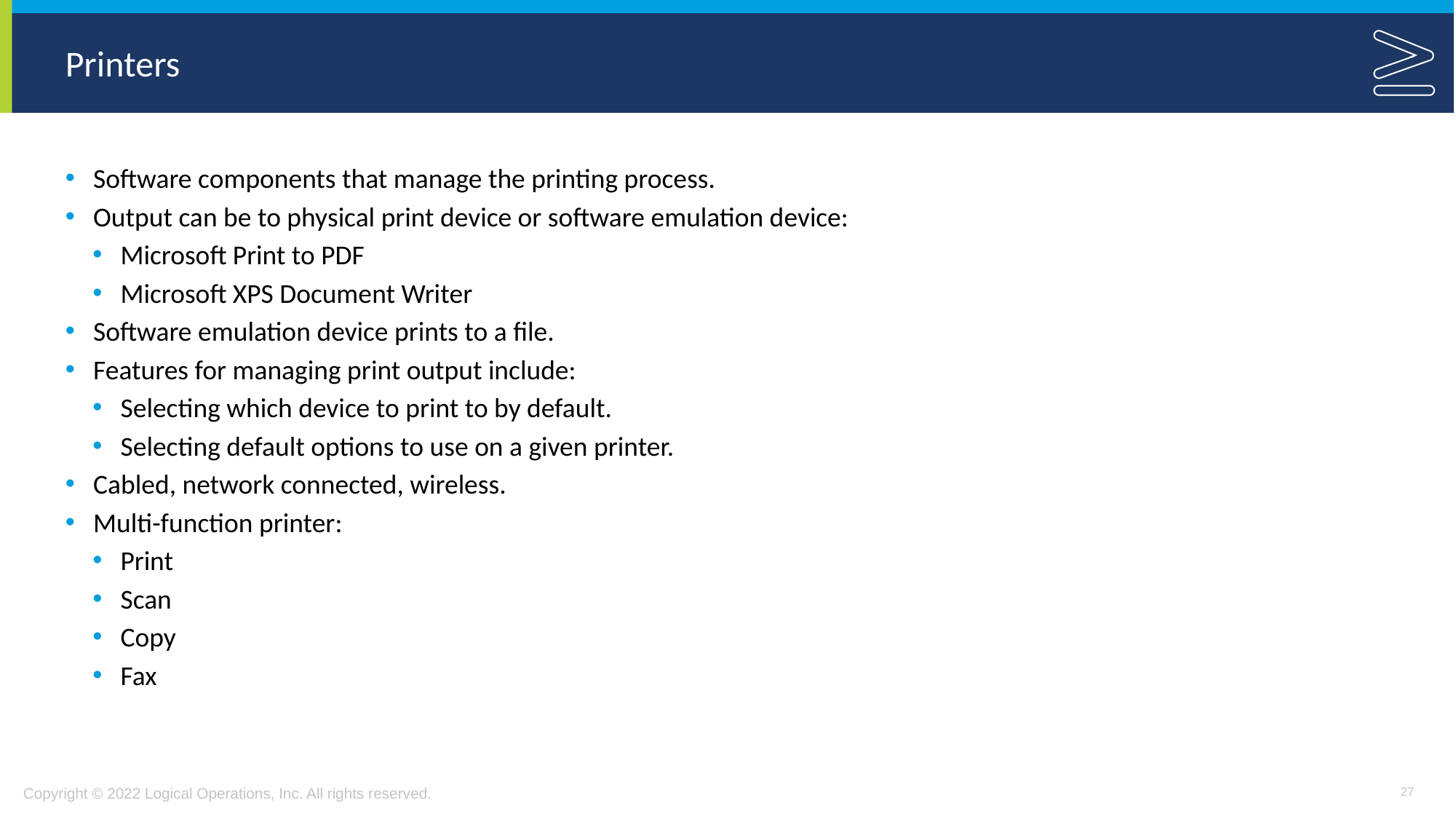

# Printers
Software components that manage the printing process.
Output can be to physical print device or software emulation device:
Microsoft Print to PDF
Microsoft XPS Document Writer
Software emulation device prints to a file.
Features for managing print output include:
Selecting which device to print to by default.
Selecting default options to use on a given printer.
Cabled, network connected, wireless.
Multi-function printer:
Print
Scan
Copy
Fax
27